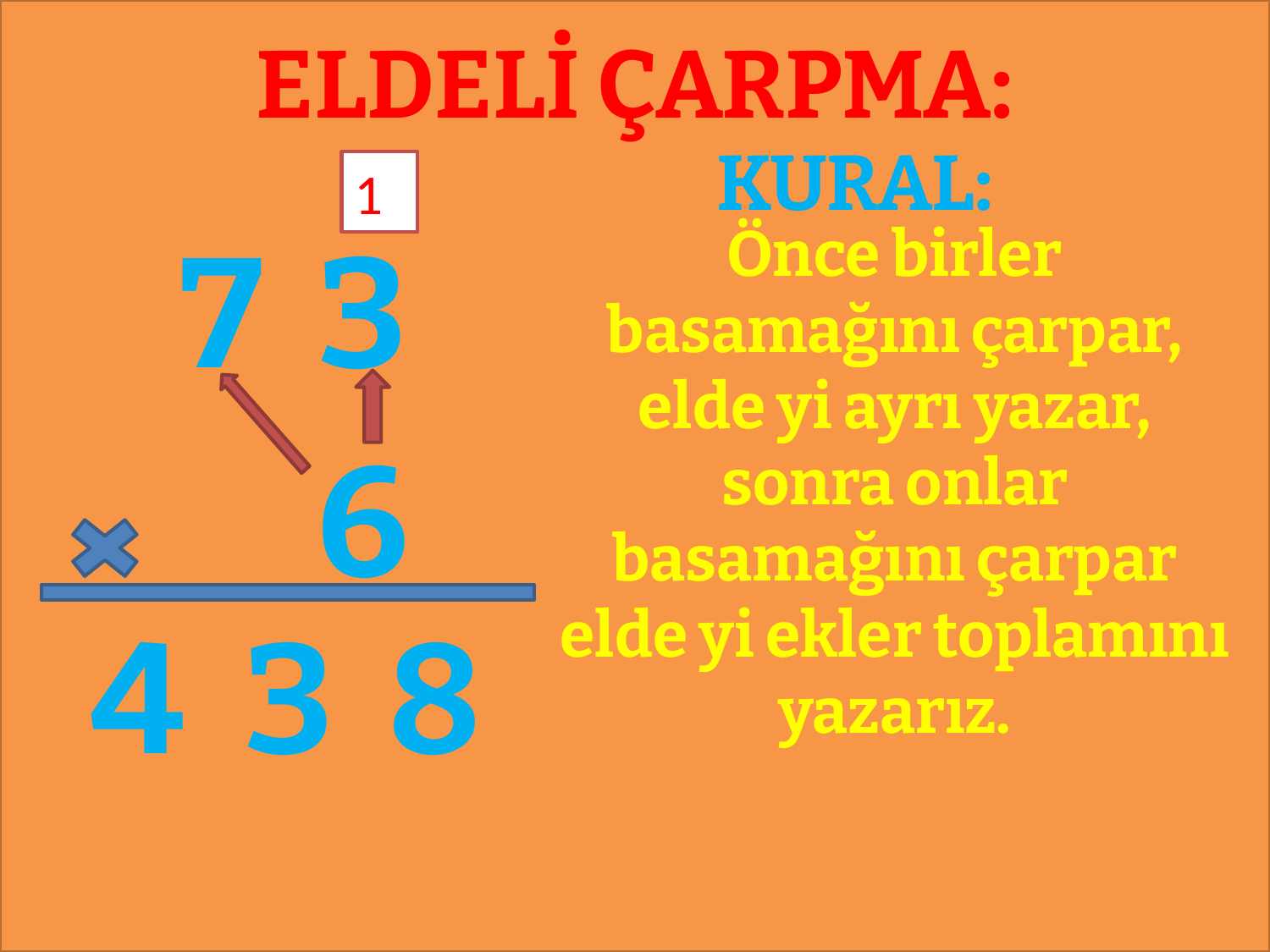

ELDELİ ÇARPMA:
KURAL:
1
7
3
Önce birler basamağını çarpar, elde yi ayrı yazar, sonra onlar basamağını çarpar elde yi ekler toplamını yazarız.
#

6

4
3
8